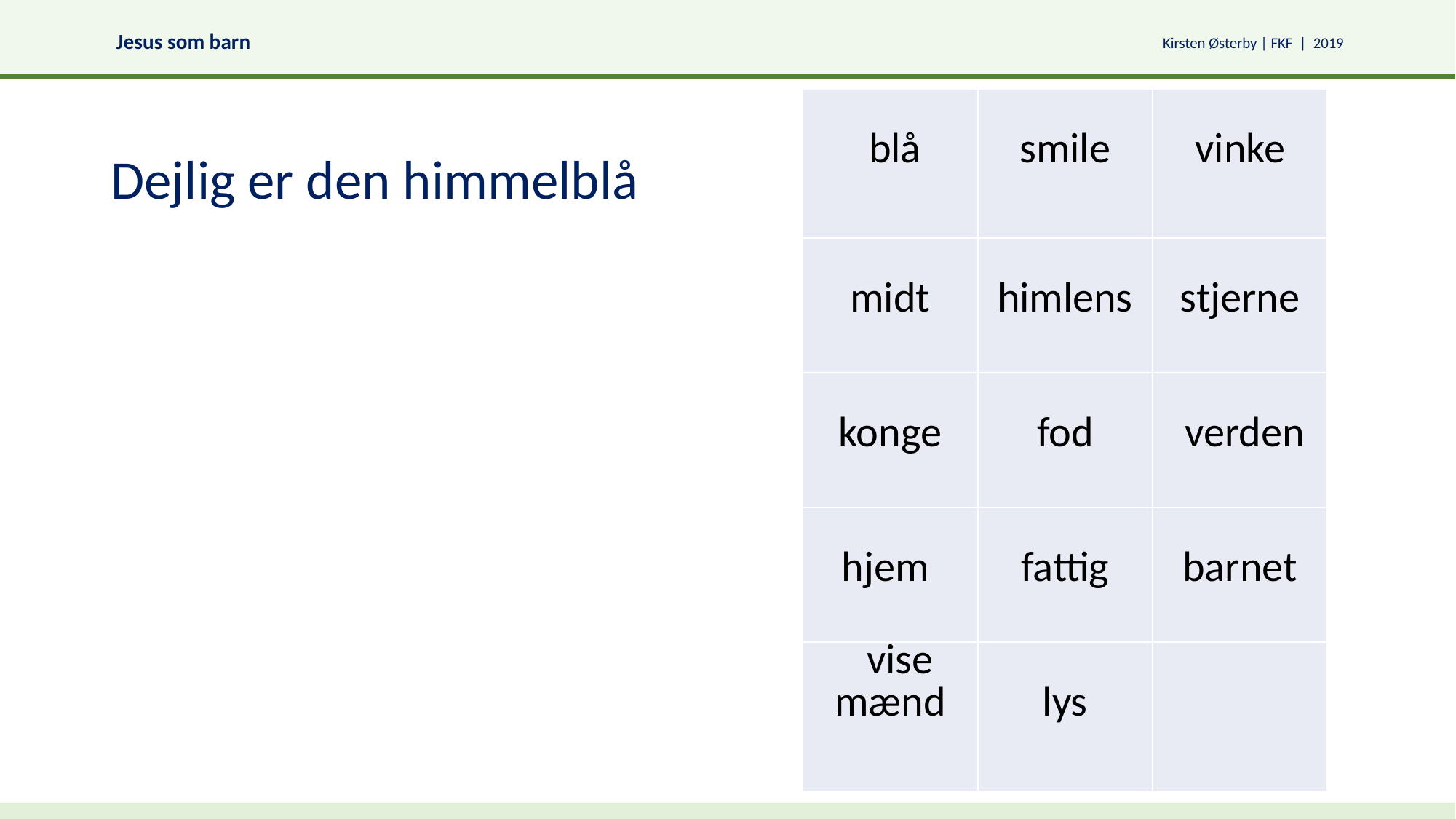

| blå | smile | vinke |
| --- | --- | --- |
| midt | himlens | stjerne |
| konge | fod | verden |
| hjem | fattig | barnet |
| vise mænd | lys |  |
# Dejlig er den himmelblå